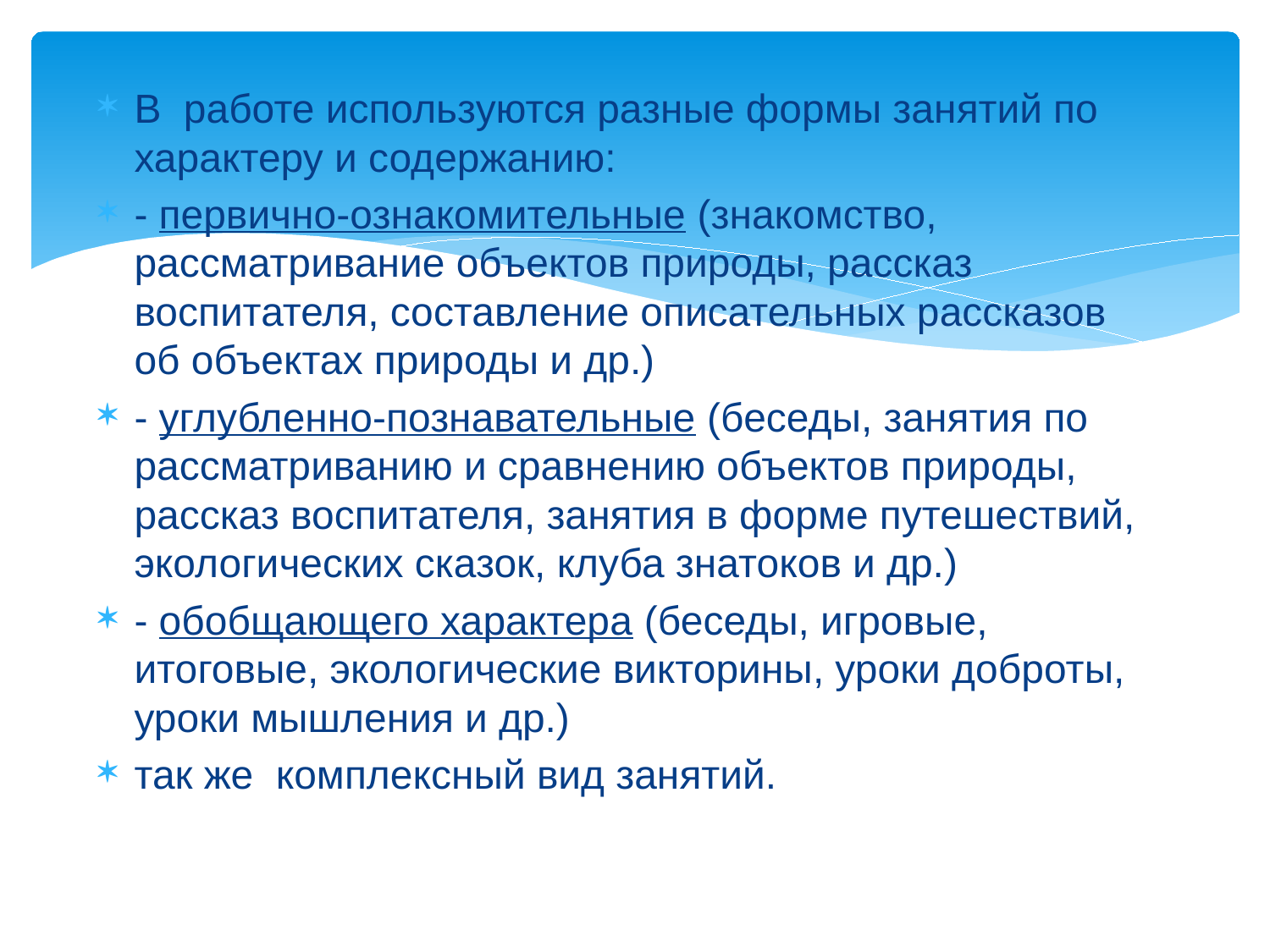

#
В  работе используются разные формы занятий по характеру и содержанию:
- первично-ознакомительные (знакомство, рассматривание объектов природы, рассказ воспитателя, составление описательных рассказов об объектах природы и др.)
- углубленно-познавательные (беседы, занятия по рассматриванию и сравнению объектов природы, рассказ воспитателя, занятия в форме путешествий, экологических сказок, клуба знатоков и др.)
- обобщающего характера (беседы, игровые, итоговые, экологические викторины, уроки доброты, уроки мышления и др.)
так же  комплексный вид занятий.